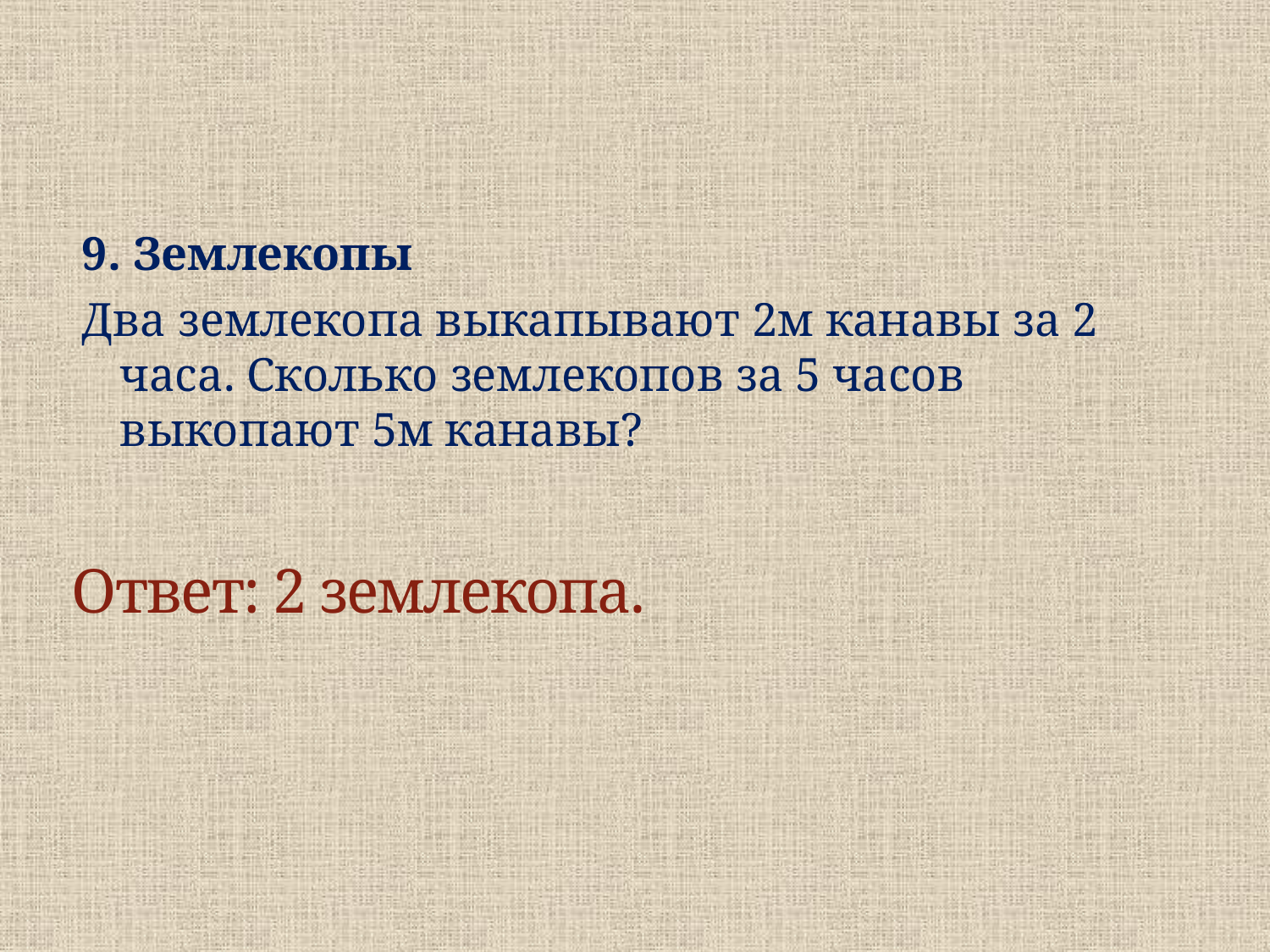

9. Землекопы
Два землекопа выкапывают 2м канавы за 2 часа. Сколько землекопов за 5 часов выкопают 5м канавы?

# Ответ: 2 землекопа.